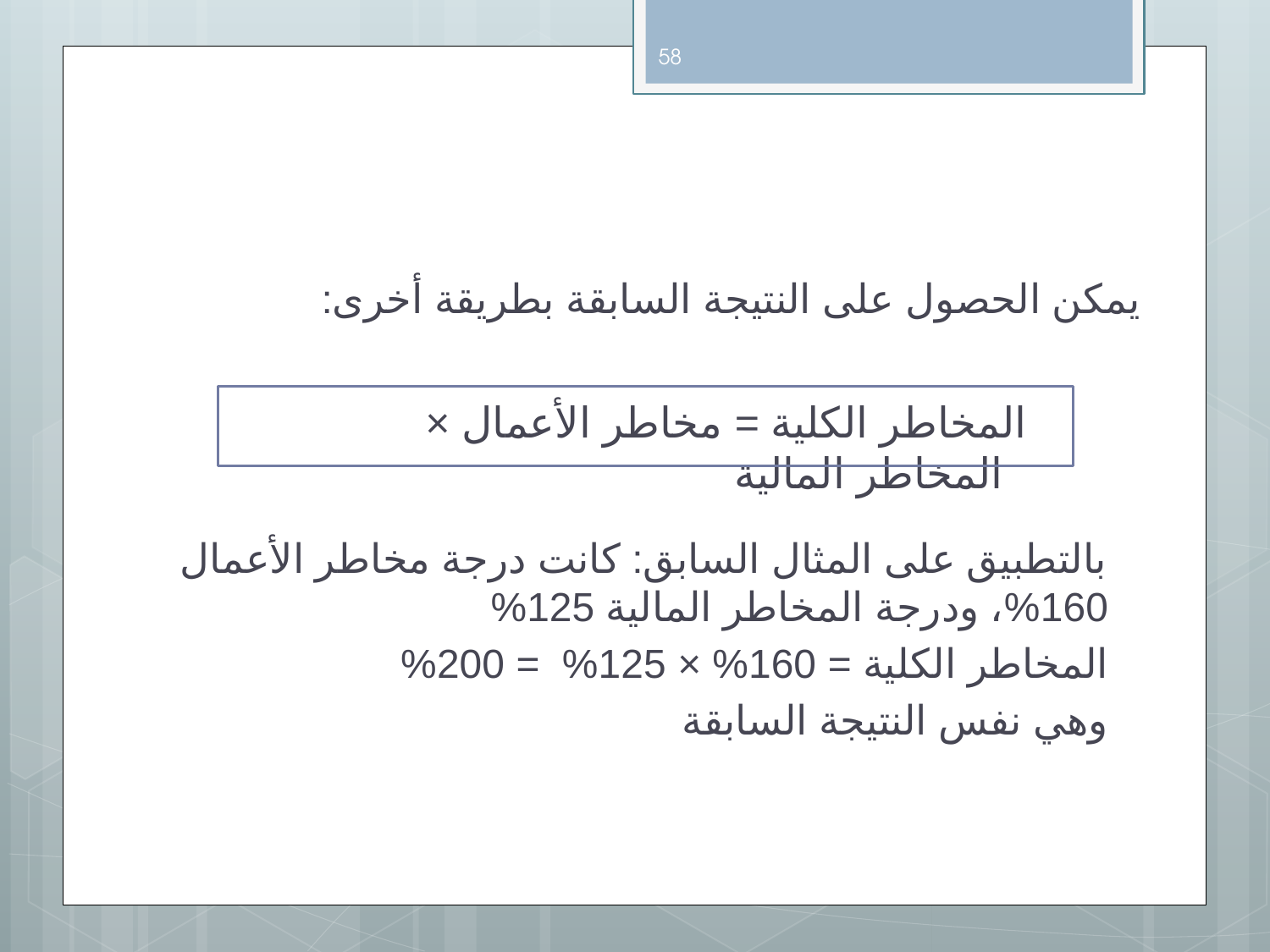

58
يمكن الحصول على النتيجة السابقة بطريقة أخرى:

المخاطر الكلية = مخاطر الأعمال × المخاطر المالية
بالتطبيق على المثال السابق: كانت درجة مخاطر الأعمال 160%، ودرجة المخاطر المالية 125%
المخاطر الكلية = 160% × 125%  = 200%
وهي نفس النتيجة السابقة